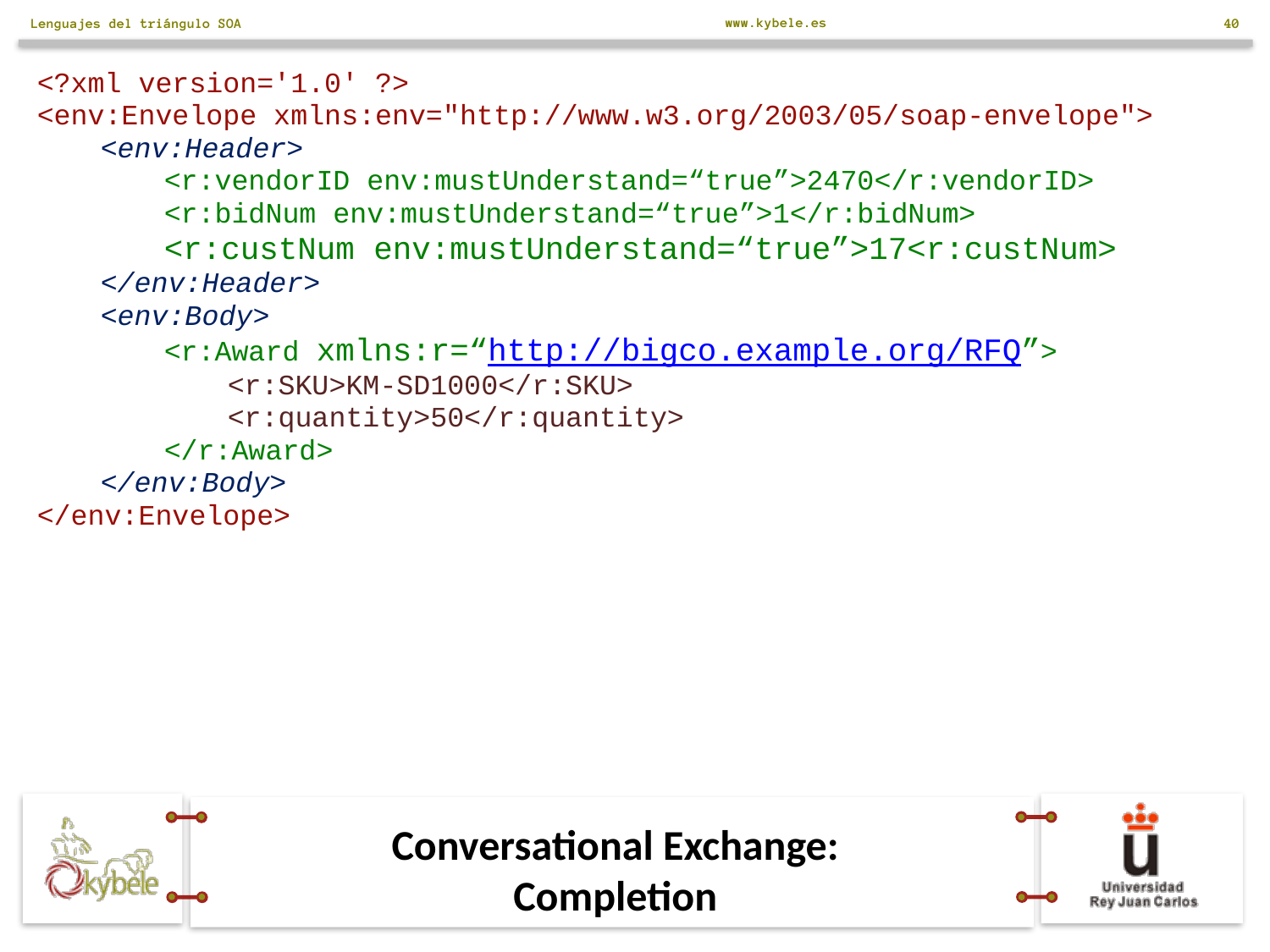

Lenguajes del triángulo SOA
40
<?xml version='1.0' ?>
<env:Envelope xmlns:env="http://www.w3.org/2003/05/soap-envelope">
<env:Header>
<r:vendorID env:mustUnderstand=“true”>2470</r:vendorID>
<r:bidNum env:mustUnderstand=“true”>1</r:bidNum>
<r:custNum env:mustUnderstand=“true”>17<r:custNum>
</env:Header>
<env:Body>
<r:Award xmlns:r=“http://bigco.example.org/RFQ”>
<r:SKU>KM-SD1000</r:SKU>
<r:quantity>50</r:quantity>
</r:Award>
</env:Body>
</env:Envelope>

# Conversational Exchange: Completion